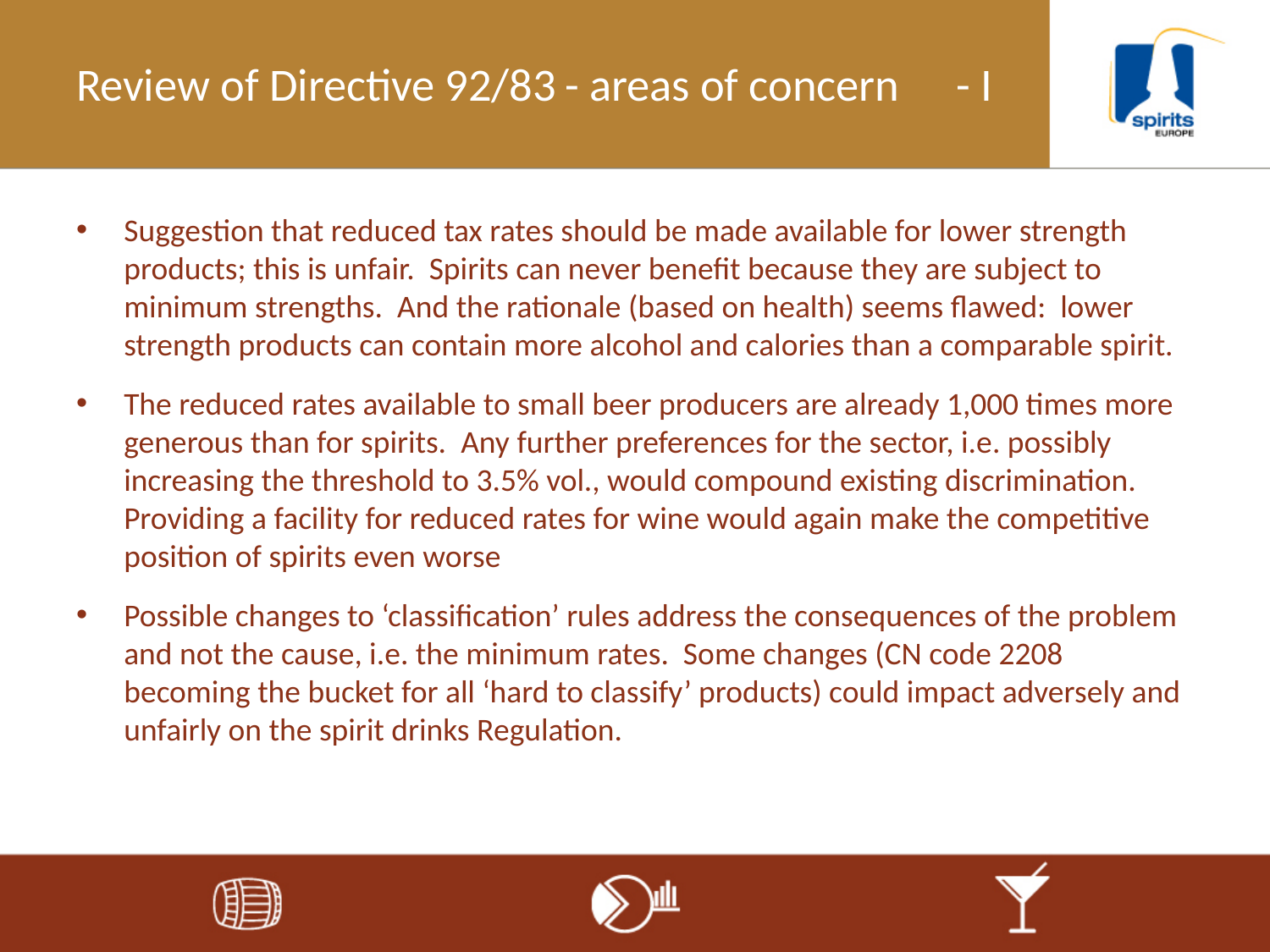

# Review of Directive 92/83	- areas of concern	- I
Suggestion that reduced tax rates should be made available for lower strength products; this is unfair.  Spirits can never benefit because they are subject to minimum strengths.  And the rationale (based on health) seems flawed:  lower strength products can contain more alcohol and calories than a comparable spirit.
The reduced rates available to small beer producers are already 1,000 times more generous than for spirits.  Any further preferences for the sector, i.e. possibly increasing the threshold to 3.5% vol., would compound existing discrimination.  Providing a facility for reduced rates for wine would again make the competitive position of spirits even worse
Possible changes to ‘classification’ rules address the consequences of the problem and not the cause, i.e. the minimum rates.  Some changes (CN code 2208 becoming the bucket for all ‘hard to classify’ products) could impact adversely and unfairly on the spirit drinks Regulation.